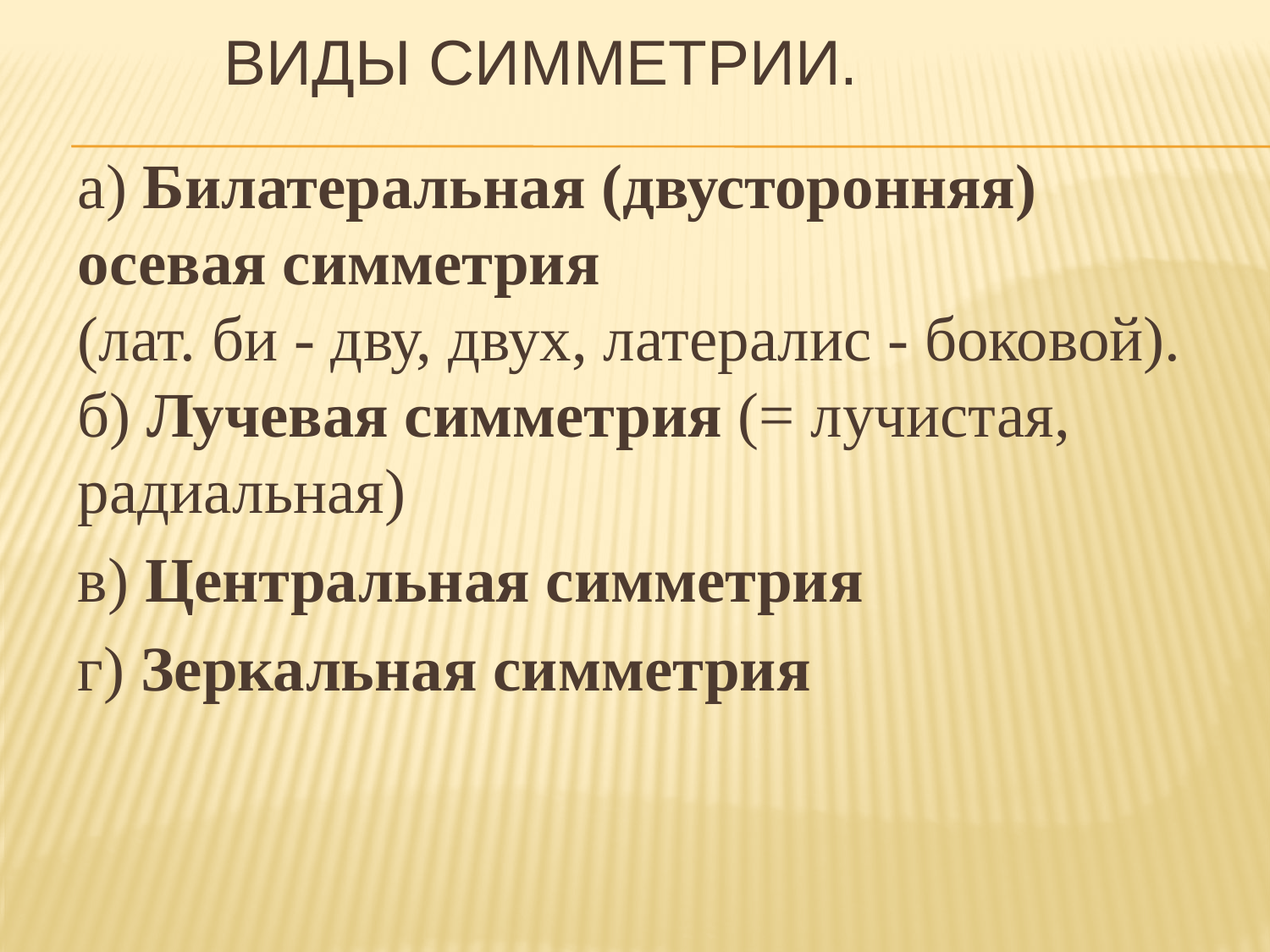

# Виды симметрии.
а) Билатеральная (двусторонняя) осевая симметрия
(лат. би - дву, двух, латералис - боковой).
б) Лучевая симметрия (= лучистая, радиальная)
в) Центральная симметрия
г) Зеркальная симметрия